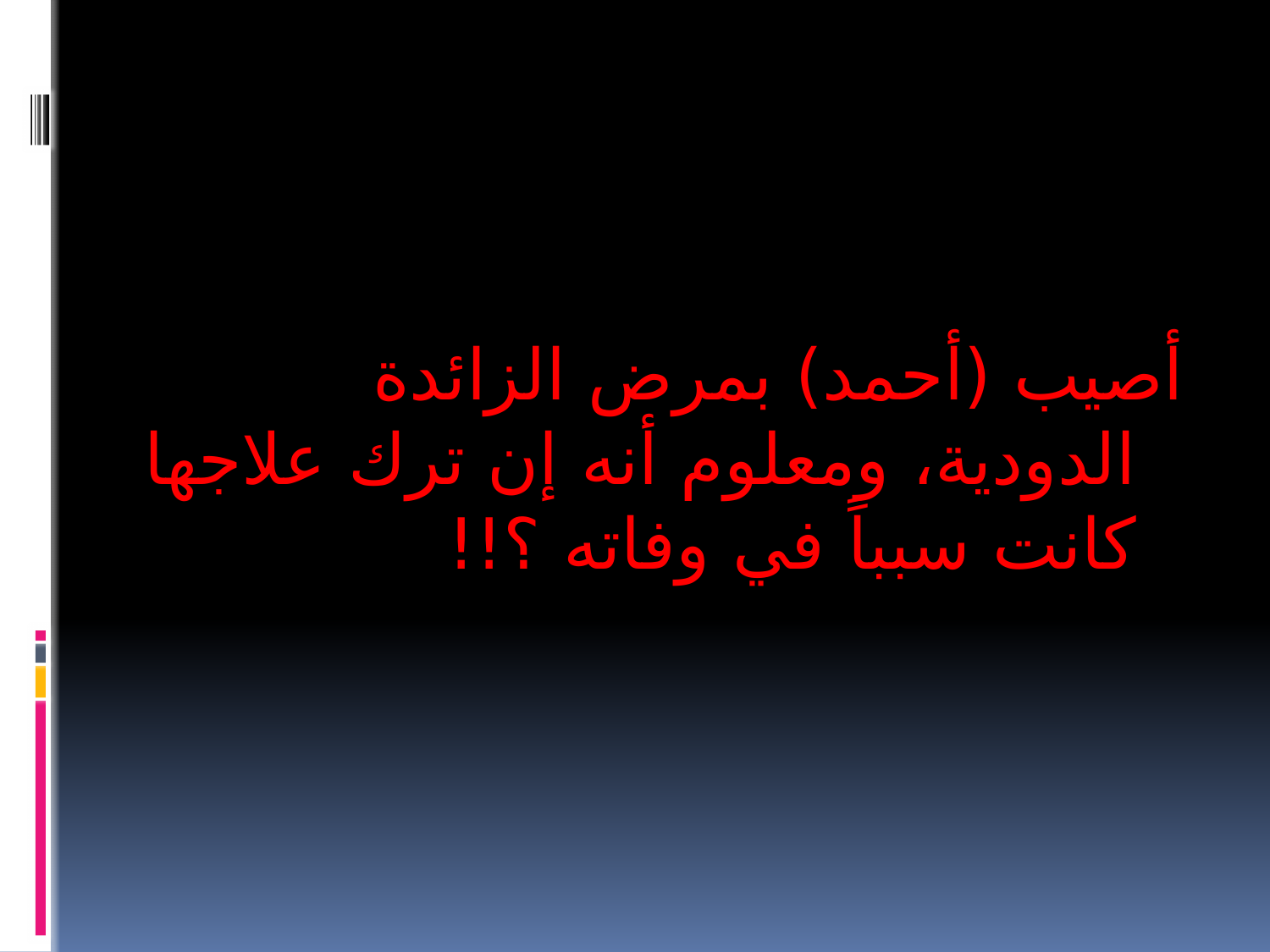

أصيب (أحمد) بمرض الزائدة الدودية، ومعلوم أنه إن ترك علاجها كانت سبباً في وفاته ؟!!